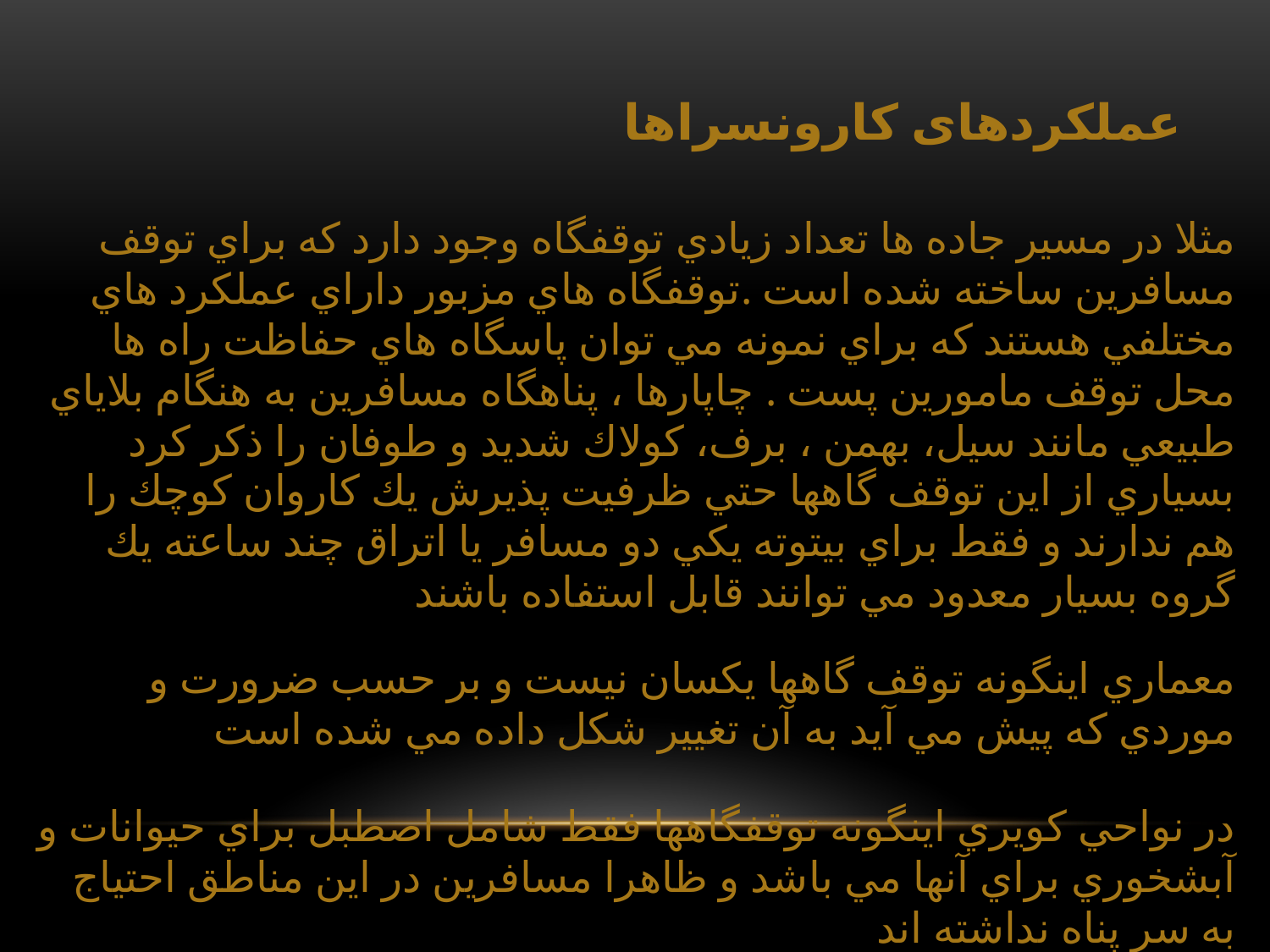

عملکردهای كارونسراها
مثلا در مسير جاده ها تعداد زيادي توقفگاه وجود دارد كه براي توقف مسافرين ساخته شده است .توقفگاه هاي مزبور داراي عملكرد هاي مختلفي هستند كه براي نمونه مي توان پاسگاه هاي حفاظت راه ها محل توقف مامورين پست . چاپارها ، پناهگاه مسافرين به هنگام بلاياي طبيعي مانند سيل، بهمن ، برف، كولاك شديد و طوفان را ذكر كرد
بسياري از اين توقف گاهها حتي ظرفيت پذيرش يك كاروان كوچك را هم ندارند و فقط براي بيتوته يكي دو مسافر يا اتراق چند ساعته يك گروه بسيار معدود مي توانند قابل استفاده باشند
معماري اينگونه توقف گاهها يكسان نيست و بر حسب ضرورت و موردي كه پيش مي آيد به آن تغيير شكل داده مي شده است
در نواحي كويري اينگونه توقفگاهها فقط شامل اصطبل براي حيوانات و آبشخوري براي آنها مي باشد و ظاهرا مسافرين در اين مناطق احتياج به سر پناه نداشته اند